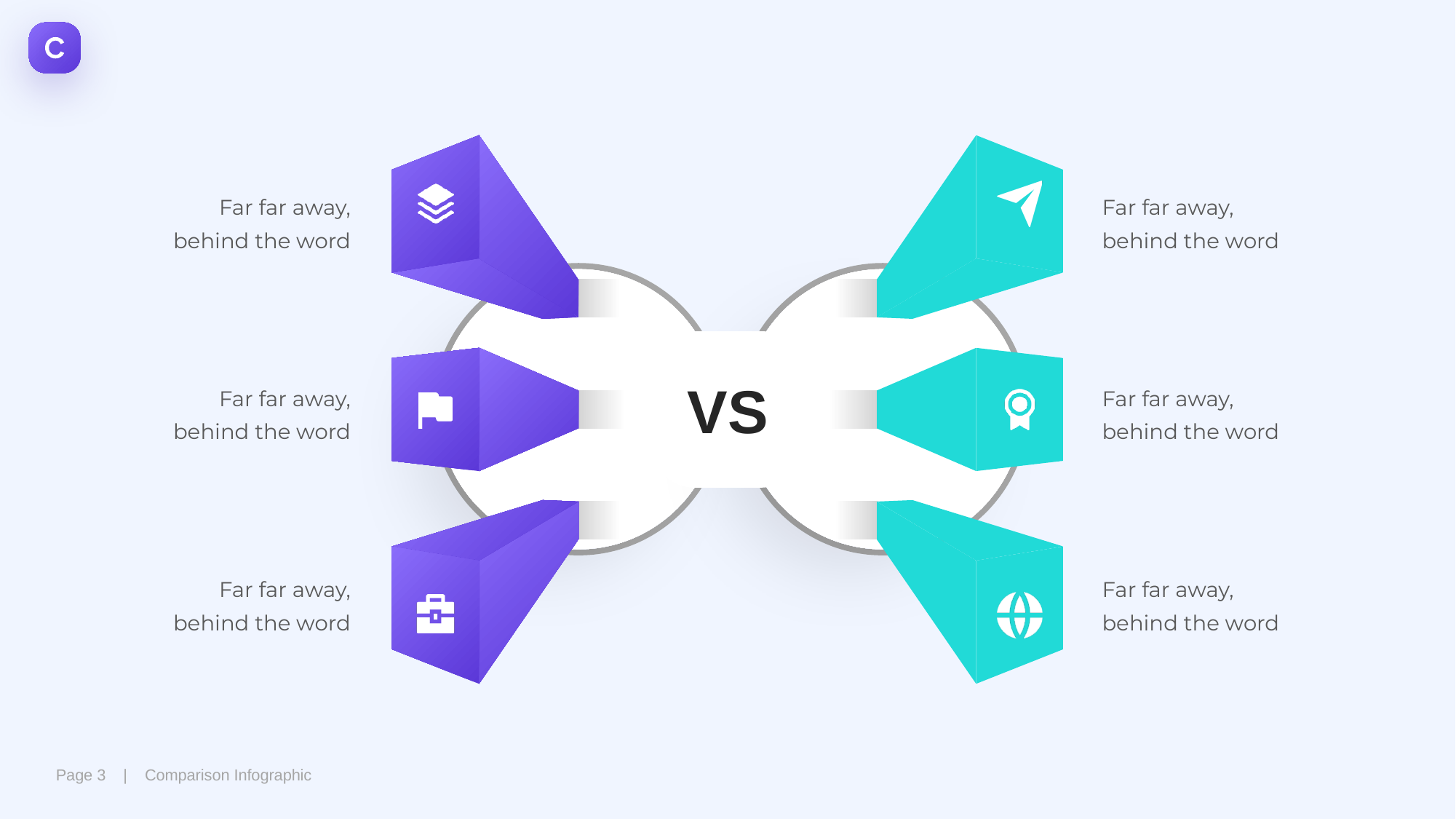

Far far away, behind the word
Far far away, behind the word

VS

Far far away, behind the word
Far far away, behind the word

Far far away, behind the word
Far far away, behind the word